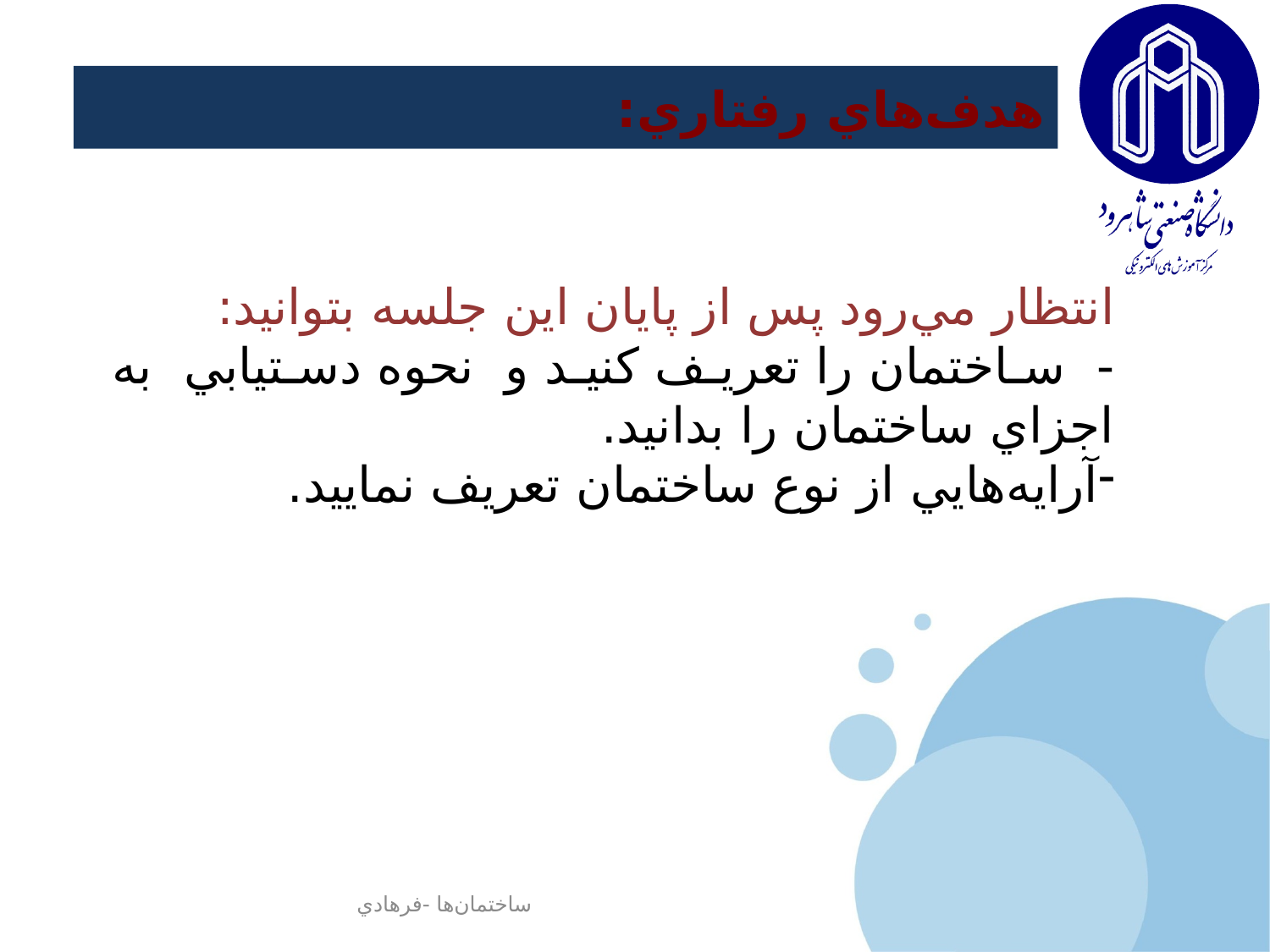

# هدف‌هاي رفتاري:
انتظار مي‌رود پس از پايان اين جلسه بتوانيد:
- ساختمان را تعريف کنيد و نحوه دستيابي به اجزاي ساختمان را بدانيد.
آرايه‌هايي از نوع ساختمان تعريف نماييد.
ساختمان‌ها -فرهادي